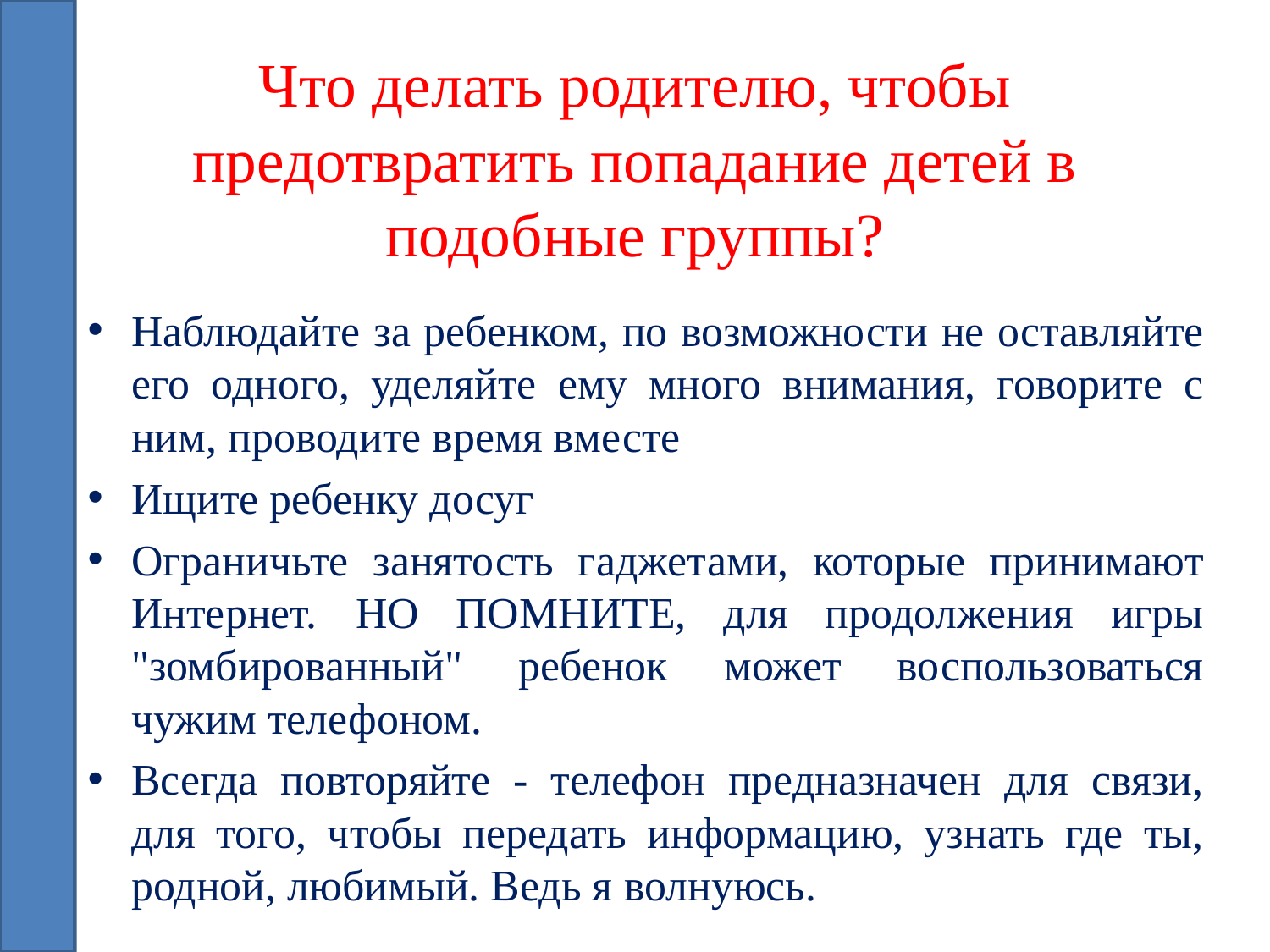

# Что делать родителю, чтобы предотвратить попадание детей в подобные группы?
Наблюдайте за ребенком, по возможности не оставляйте его одного, уделяйте ему много внимания, говорите с ним, проводите время вместе
Ищите ребенку досуг
Ограничьте занятость гаджетами, которые принимают Интернет. 							НО ПОМНИТЕ, для продолжения игры "зомбированный" ребенок может воспользоваться чужим телефоном.
Всегда повторяйте - телефон предназначен для связи, для того, чтобы передать информацию, узнать где ты, родной, любимый. Ведь я волнуюсь.